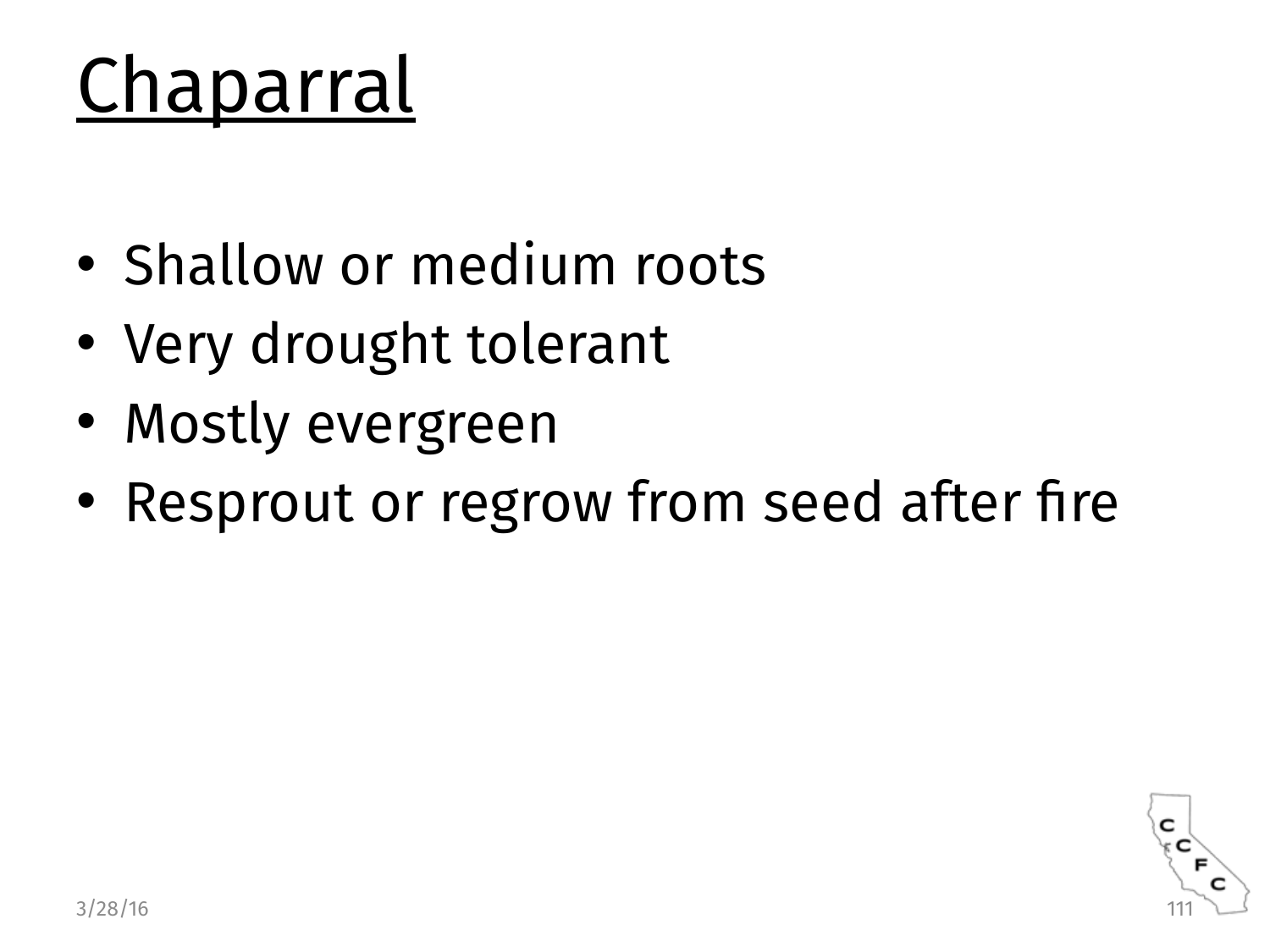

# Chaparral
Shallow or medium roots
Very drought tolerant
Mostly evergreen
Resprout or regrow from seed after fire
3/28/16
111